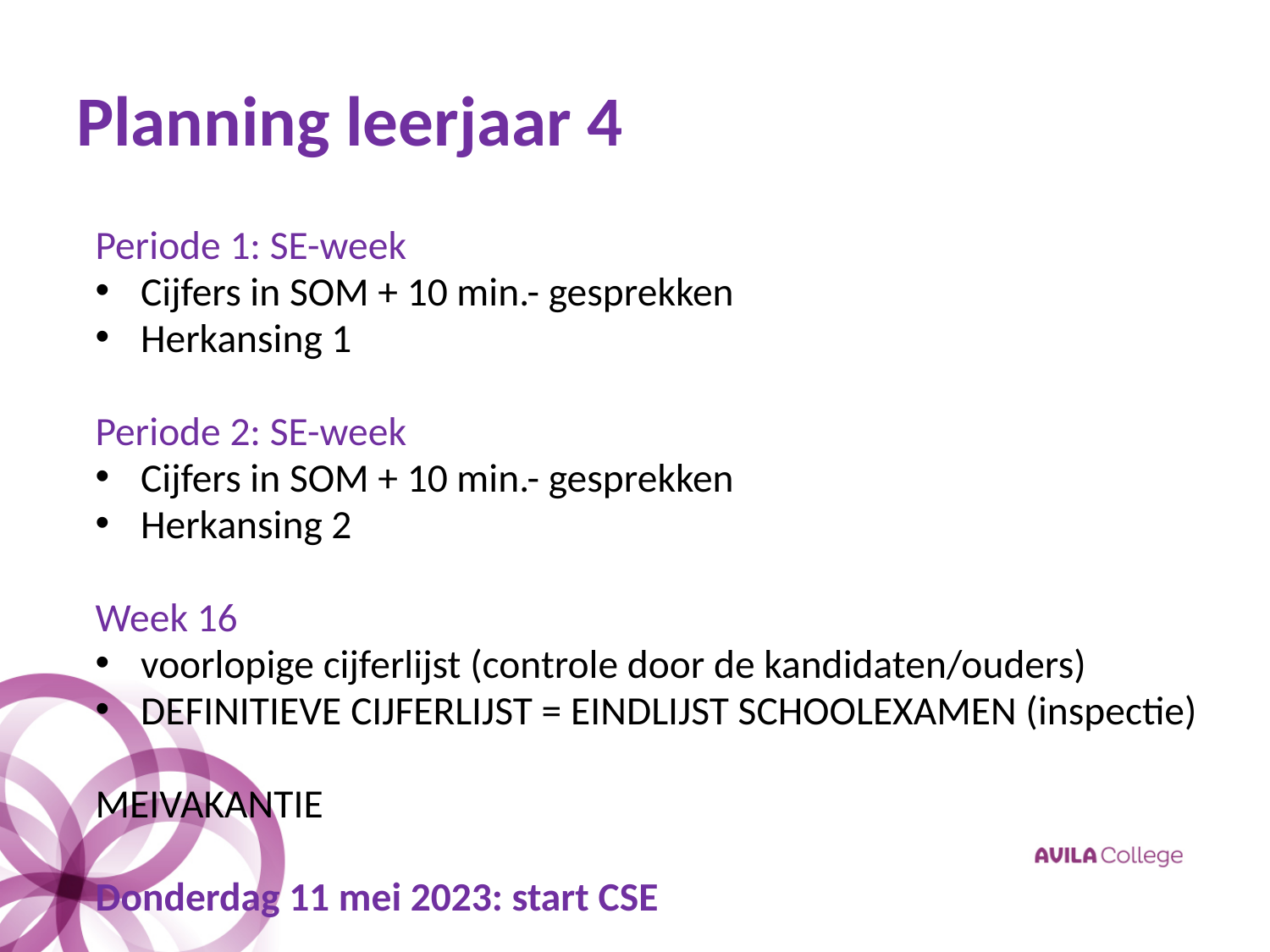

# Planning leerjaar 4

Periode 1: SE-week
Cijfers in SOM + 10 min.- gesprekken
Herkansing 1

Periode 2: SE-week
Cijfers in SOM + 10 min.- gesprekken
Herkansing 2

Week 16
voorlopige cijferlijst (controle door de kandidaten/ouders)
DEFINITIEVE CIJFERLIJST = EINDLIJST SCHOOLEXAMEN (inspectie)

MEIVAKANTIE

Donderdag 11 mei 2023: start CSE